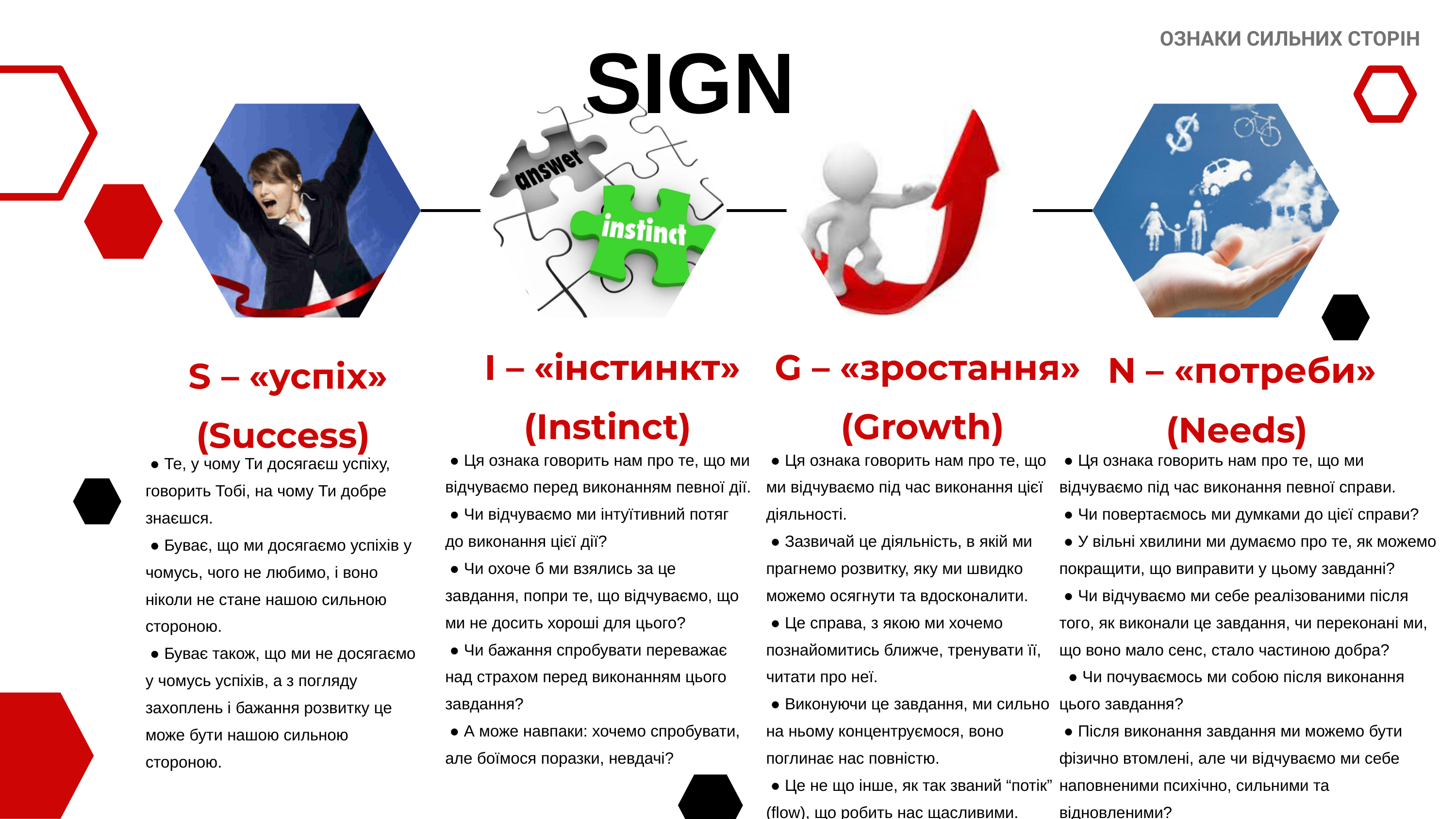

SIGN
ОЗНАКИ СИЛЬНИХ СТОРІН

 I – «інстинкт» (Instinct)

 G – «зростання» (Growth)

 N – «потреби» (Needs)
 S – «успіх» (Success)

 ● Ця ознака говорить нам про те, що ми відчуваємо перед виконанням певної дії.
 ● Чи відчуваємо ми інтуїтивний потяг до виконання цієї дії?
 ● Чи охоче б ми взялись за це завдання, попри те, що відчуваємо, що ми не досить хороші для цього?
 ● Чи бажання спробувати переважає над страхом перед виконанням цього завдання?
 ● А може навпаки: хочемо спробувати, але боїмося поразки, невдачі?
 ● Ця ознака говорить нам про те, що ми відчуваємо під час виконання цієї діяльності.
 ● Зазвичай це діяльність, в якій ми прагнемо розвитку, яку ми швидко можемо осягнути та вдосконалити.
 ● Це справа, з якою ми хочемо познайомитись ближче, тренувати її, читати про неї.
 ● Виконуючи це завдання, ми сильно на ньому концентруємося, воно поглинає нас повністю.
 ● Це не що інше, як так званий “потік” (flow), що робить нас щасливими.
 ● Ця ознака говорить нам про те, що ми відчуваємо під час виконання певної справи.
 ● Чи повертаємось ми думками до цієї справи?
 ● У вільні хвилини ми думаємо про те, як можемо покращити, що виправити у цьому завданні?
 ● Чи відчуваємо ми себе реалізованими після того, як виконали це завдання, чи переконані ми, що воно мало сенс, стало частиною добра?
  ● Чи почуваємось ми собою після виконання цього завдання?
 ● Після виконання завдання ми можемо бути фізично втомлені, але чи відчуваємо ми себе наповненими психічно, сильними та відновленими?
 ● Те, у чому Ти досягаєш успіху, говорить Тобі, на чому Ти добре знаєшся.
 ● Буває, що ми досягаємо успіхів у чомусь, чого не любимо, і воно ніколи не стане нашою сильною стороною.
 ● Буває також, що ми не досягаємо у чомусь успіхів, а з погляду захоплень і бажання розвитку це може бути нашою сильною стороною.